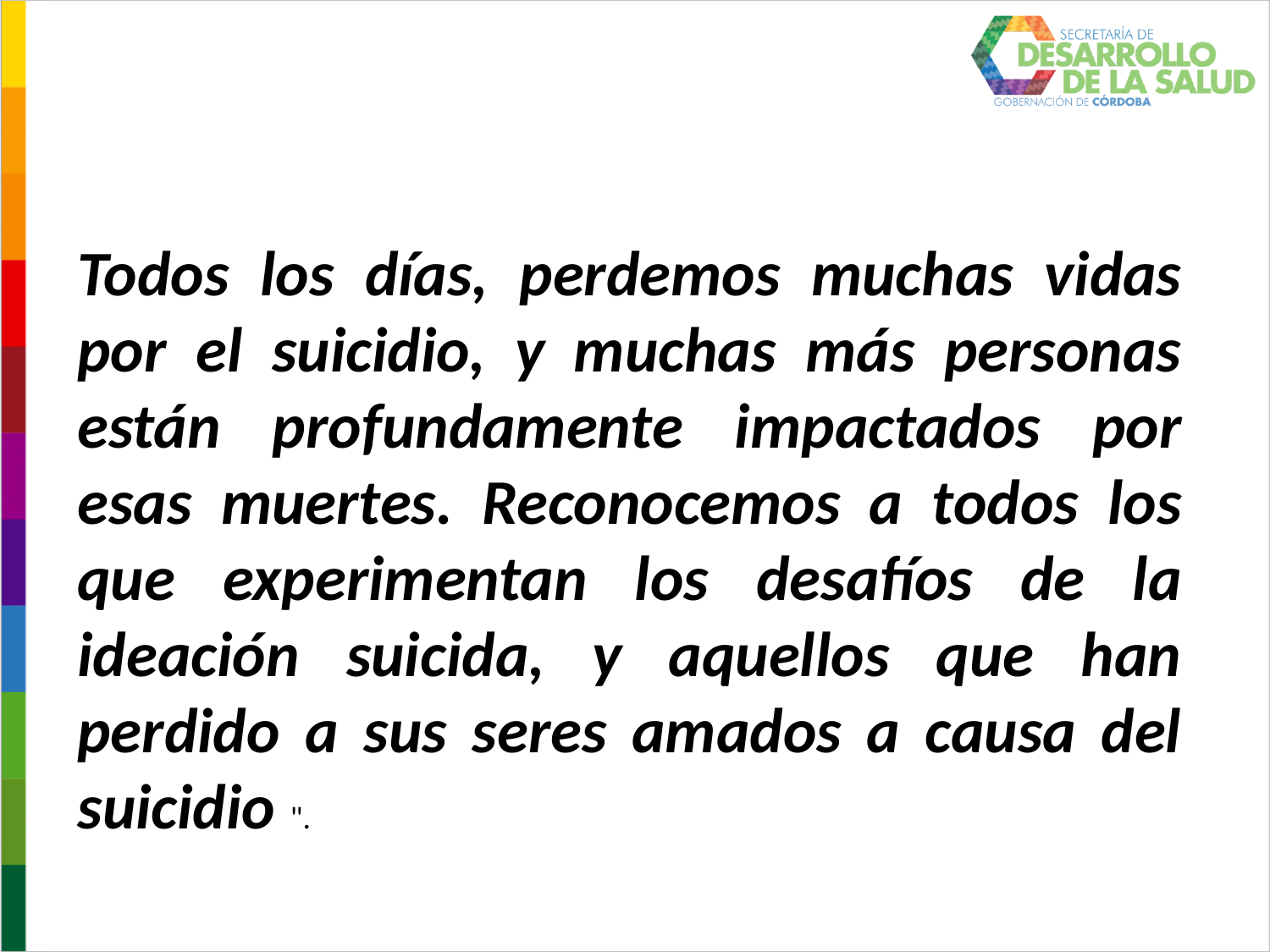

Todos los días, perdemos muchas vidas por el suicidio, y muchas más personas están profundamente impactados por esas muertes. Reconocemos a todos los que experimentan los desafíos de la ideación suicida, y aquellos que han perdido a sus seres amados a causa del suicidio ".